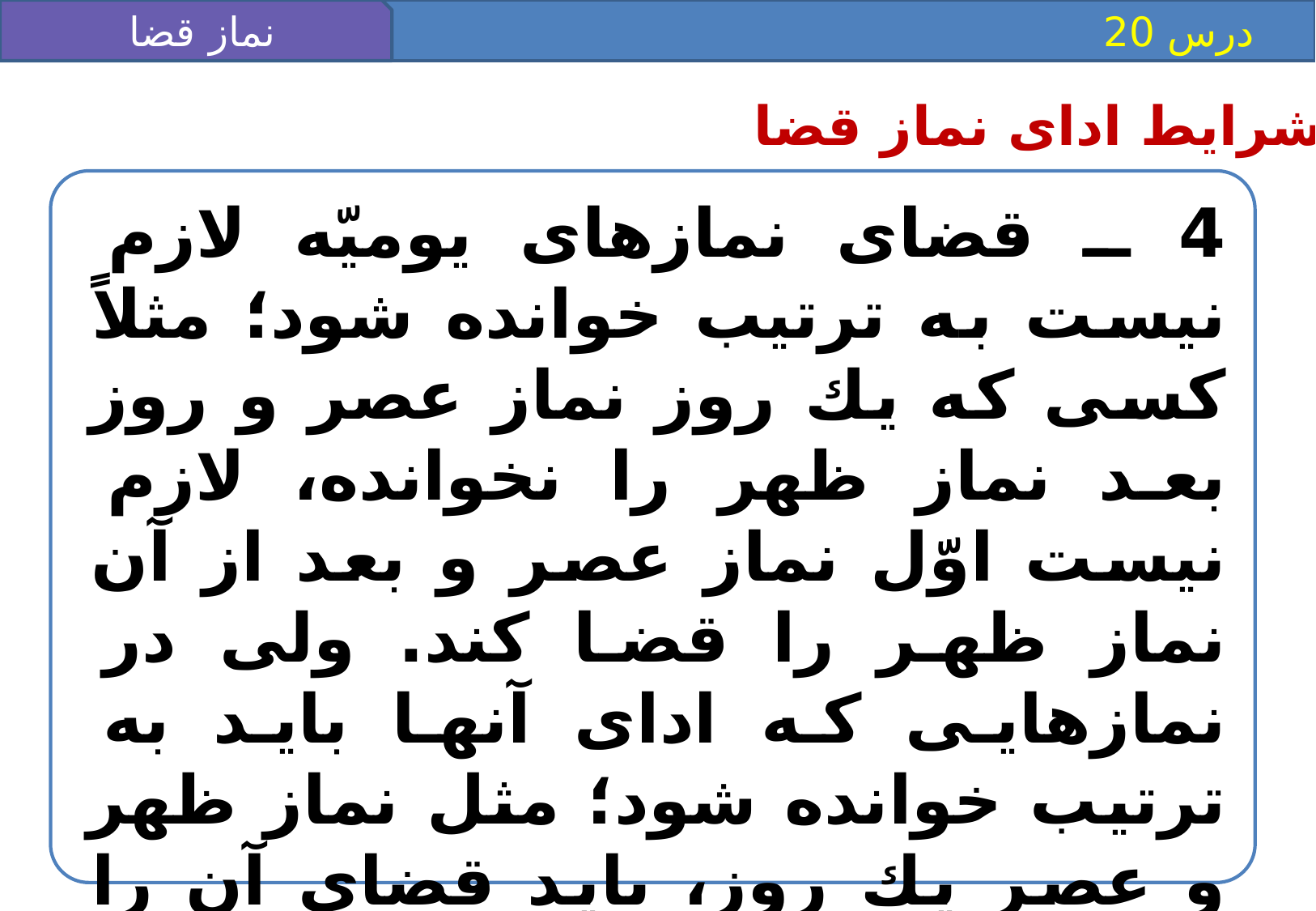

نماز قضا
 درس 20
شرایط ادای نماز قضا

4 ـ قضاى نمازهاى يوميّه لازم نيست به ترتيب خوانده شود؛ مثلاً كسى كه يك روز نماز عصر و روز بعد نماز ظهر را نخوانده، لازم نيست اوّل نماز عصر و بعد از آن نماز ظهر را قضا كند. ولى در نمازهايى كه اداى آنها بايد به ترتيب خوانده شود؛ مثل نماز ظهر و عصر يك روز، بايد قضاى آن را نيز به ترتيب بجا آورد.